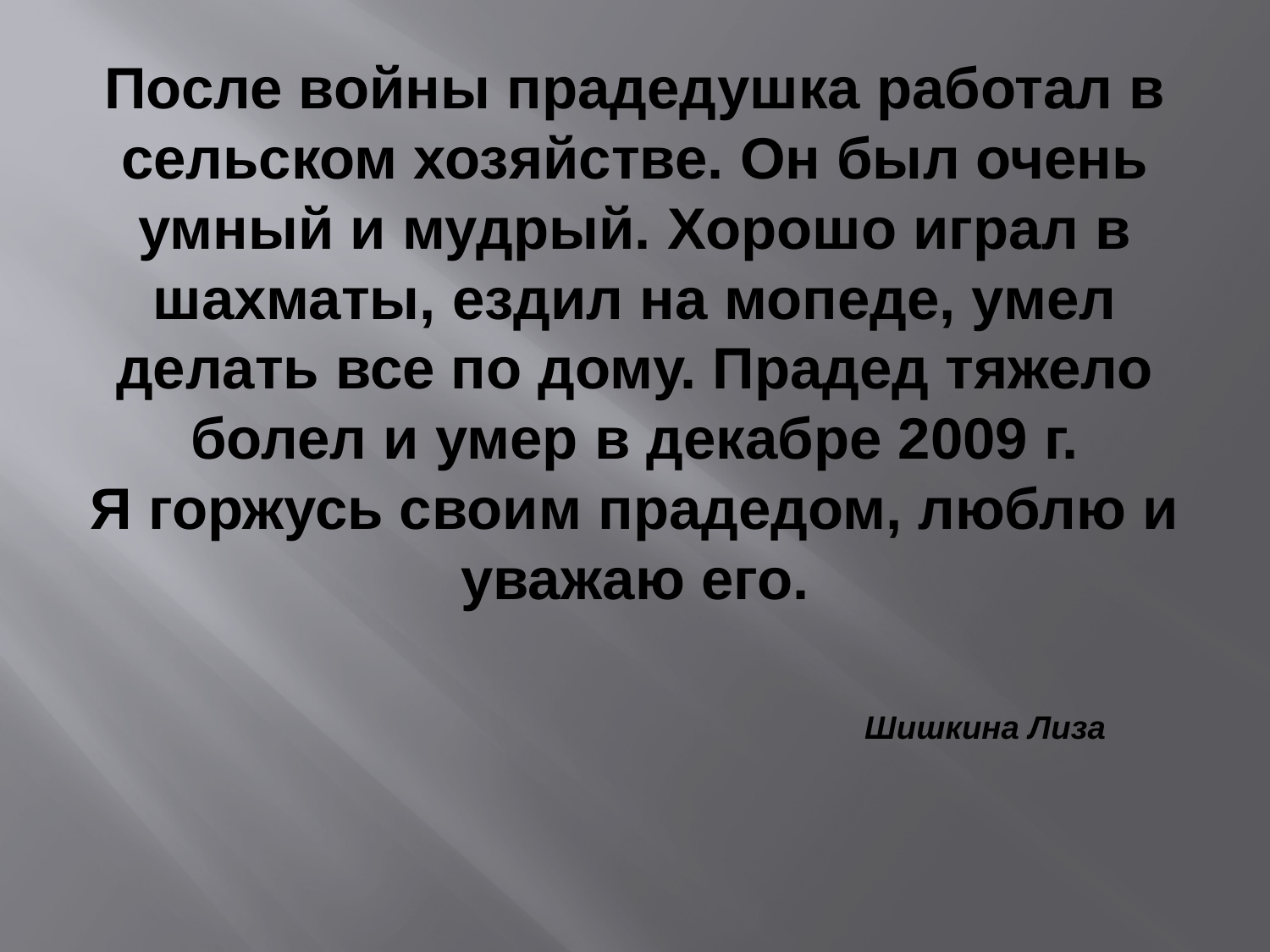

# После войны прадедушка работал в сельском хозяйстве. Он был очень умный и мудрый. Хорошо играл в шахматы, ездил на мопеде, умел делать все по дому. Прадед тяжело болел и умер в декабре 2009 г. Я горжусь своим прадедом, люблю и уважаю его. Шишкина Лиза